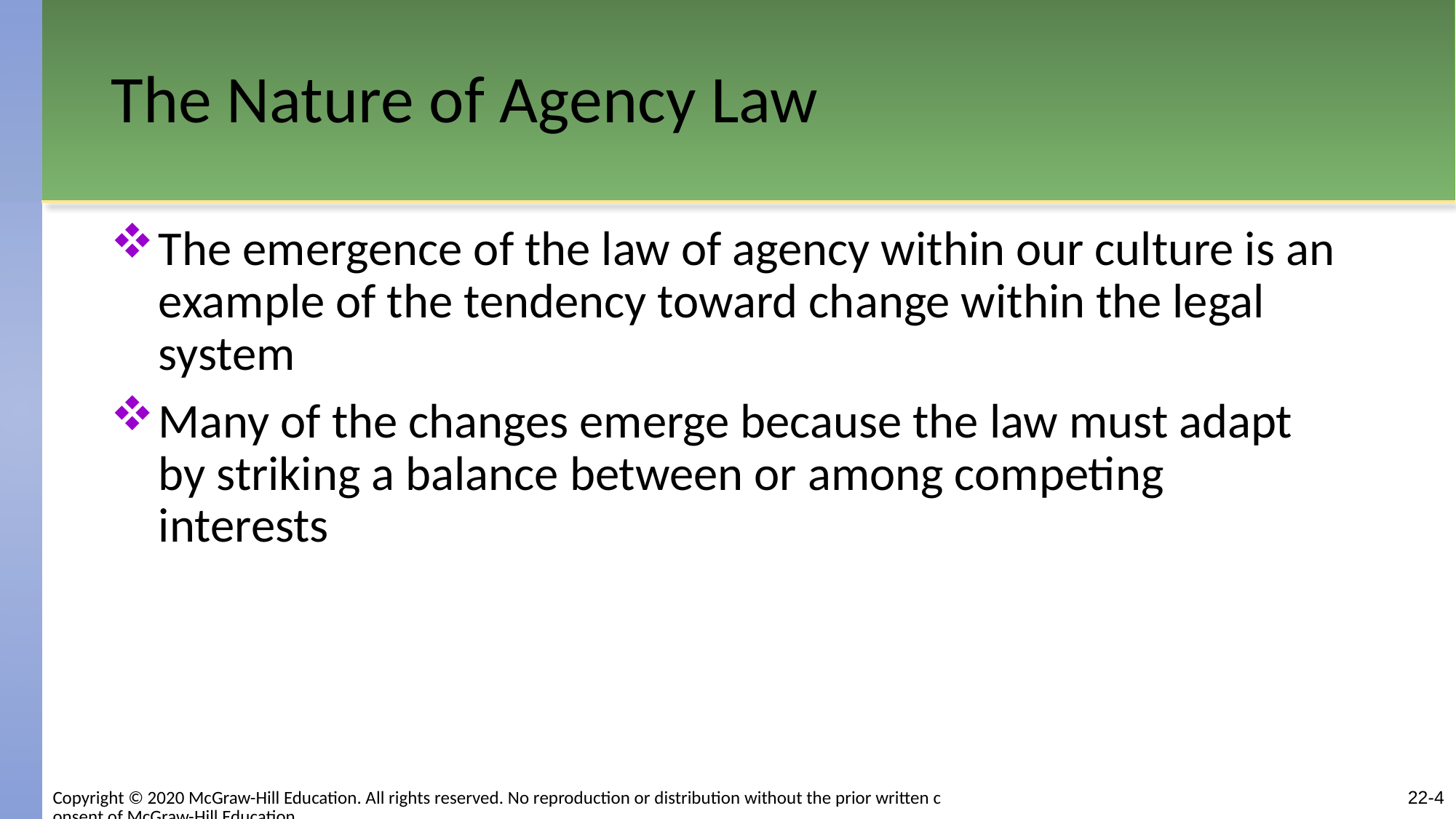

# The Nature of Agency Law
The emergence of the law of agency within our culture is an example of the tendency toward change within the legal system
Many of the changes emerge because the law must adapt by striking a balance between or among competing interests
22-4
Copyright © 2020 McGraw-Hill Education. All rights reserved. No reproduction or distribution without the prior written consent of McGraw-Hill Education.